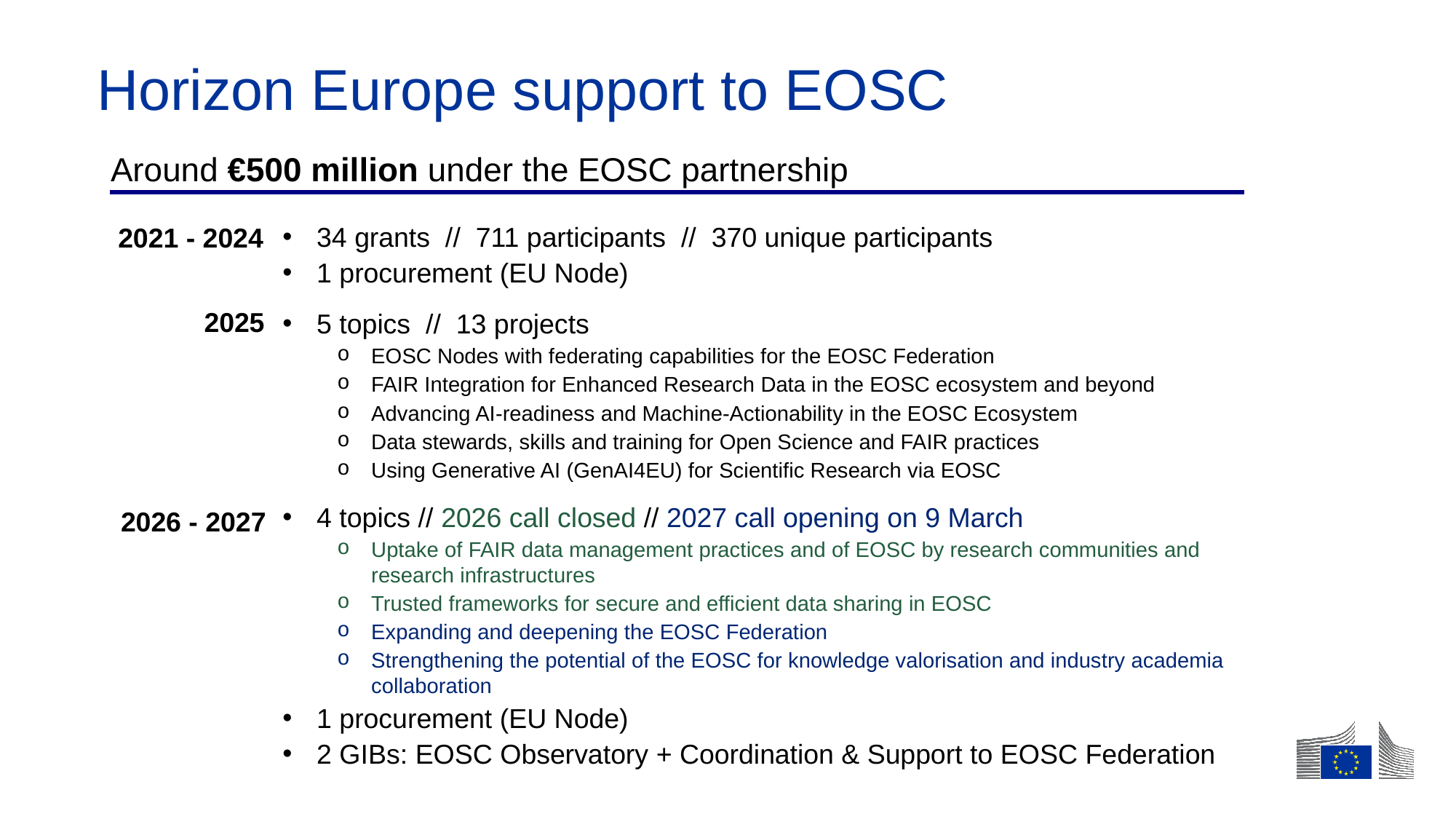

# Horizon Europe support to EOSC
Around €500 million under the EOSC partnership
34 grants  //  711 participants  //  370 unique participants
1 procurement (EU Node)
5 topics  //  13 projects
EOSC Nodes with federating capabilities for the EOSC Federation
FAIR Integration for Enhanced Research Data in the EOSC ecosystem and beyond
Advancing AI-readiness and Machine-Actionability in the EOSC Ecosystem
Data stewards, skills and training for Open Science and FAIR practices
Using Generative AI (GenAI4EU) for Scientific Research via EOSC
4 topics // 2026 call closed // 2027 call opening on 9 March
Uptake of FAIR data management practices and of EOSC by research communities and research infrastructures
Trusted frameworks for secure and efficient data sharing in EOSC
Expanding and deepening the EOSC Federation
Strengthening the potential of the EOSC for knowledge valorisation and industry academia collaboration
1 procurement (EU Node)
2 GIBs: EOSC Observatory + Coordination & Support to EOSC Federation
2021 - 2024
2025
2026 - 2027